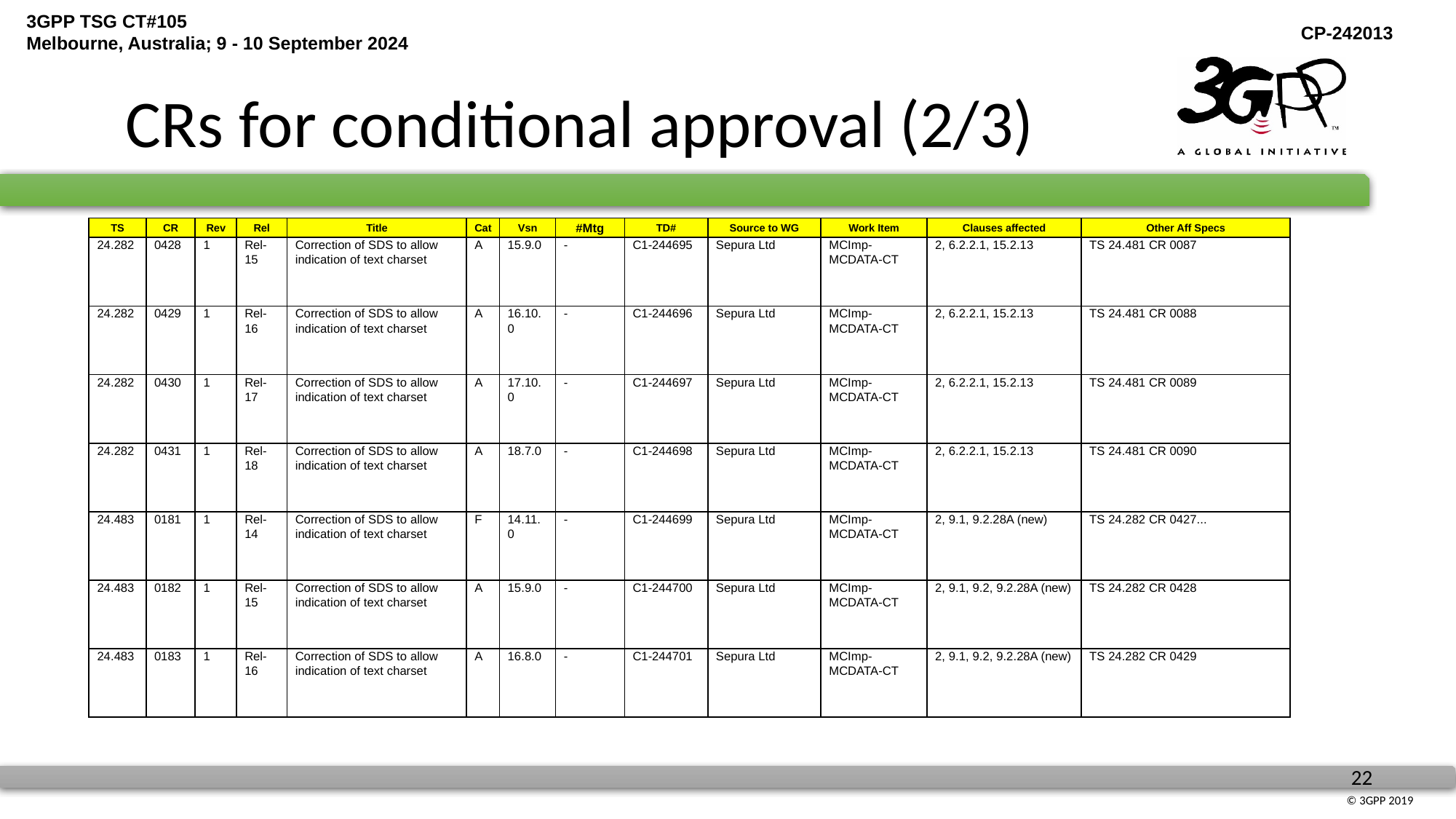

# CRs for conditional approval (2/3)
| TS | CR | Rev | Rel | Title | Cat | Vsn | #Mtg | TD# | Source to WG | Work Item | Clauses affected | Other Aff Specs |
| --- | --- | --- | --- | --- | --- | --- | --- | --- | --- | --- | --- | --- |
| 24.282 | 0428 | 1 | Rel-15 | Correction of SDS to allow indication of text charset | A | 15.9.0 | - | C1-244695 | Sepura Ltd | MCImp-MCDATA-CT | 2, 6.2.2.1, 15.2.13 | TS 24.481 CR 0087 |
| 24.282 | 0429 | 1 | Rel-16 | Correction of SDS to allow indication of text charset | A | 16.10.0 | - | C1-244696 | Sepura Ltd | MCImp-MCDATA-CT | 2, 6.2.2.1, 15.2.13 | TS 24.481 CR 0088 |
| 24.282 | 0430 | 1 | Rel-17 | Correction of SDS to allow indication of text charset | A | 17.10.0 | - | C1-244697 | Sepura Ltd | MCImp-MCDATA-CT | 2, 6.2.2.1, 15.2.13 | TS 24.481 CR 0089 |
| 24.282 | 0431 | 1 | Rel-18 | Correction of SDS to allow indication of text charset | A | 18.7.0 | - | C1-244698 | Sepura Ltd | MCImp-MCDATA-CT | 2, 6.2.2.1, 15.2.13 | TS 24.481 CR 0090 |
| 24.483 | 0181 | 1 | Rel-14 | Correction of SDS to allow indication of text charset | F | 14.11.0 | - | C1-244699 | Sepura Ltd | MCImp-MCDATA-CT | 2, 9.1, 9.2.28A (new) | TS 24.282 CR 0427... |
| 24.483 | 0182 | 1 | Rel-15 | Correction of SDS to allow indication of text charset | A | 15.9.0 | - | C1-244700 | Sepura Ltd | MCImp-MCDATA-CT | 2, 9.1, 9.2, 9.2.28A (new) | TS 24.282 CR 0428 |
| 24.483 | 0183 | 1 | Rel-16 | Correction of SDS to allow indication of text charset | A | 16.8.0 | - | C1-244701 | Sepura Ltd | MCImp-MCDATA-CT | 2, 9.1, 9.2, 9.2.28A (new) | TS 24.282 CR 0429 |